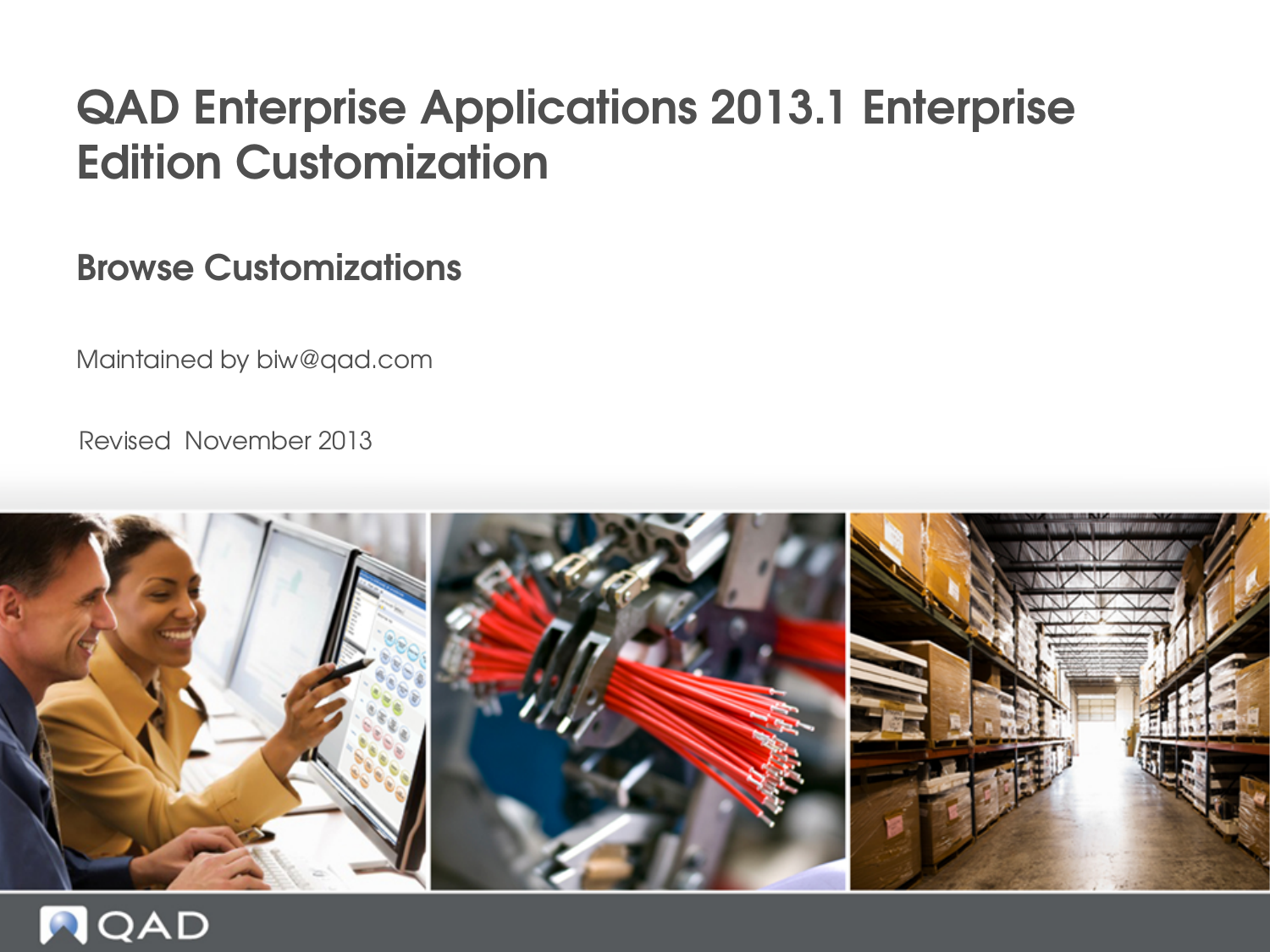

# QAD Enterprise Applications 2013.1 Enterprise Edition Customization
Browse Customizations

Maintained by biw@qad.com

Revised  November 2013